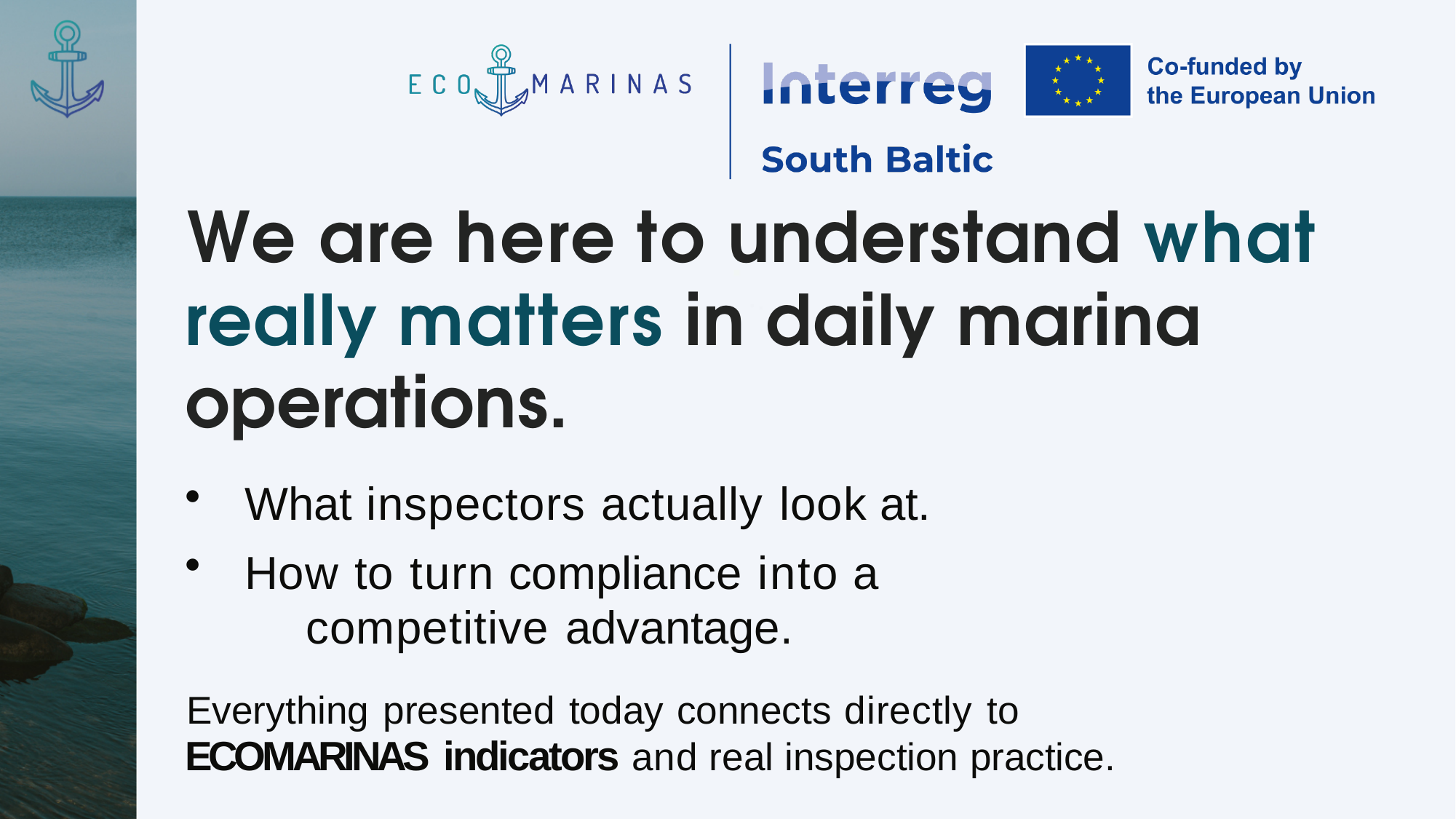

We are here to understand what really matters in daily marina operations.
What inspectors actually look at.
How to turn compliance into a 	competitive advantage.
Everything presented today connects directly to
ECOMARINAS indicators and real inspection practice.